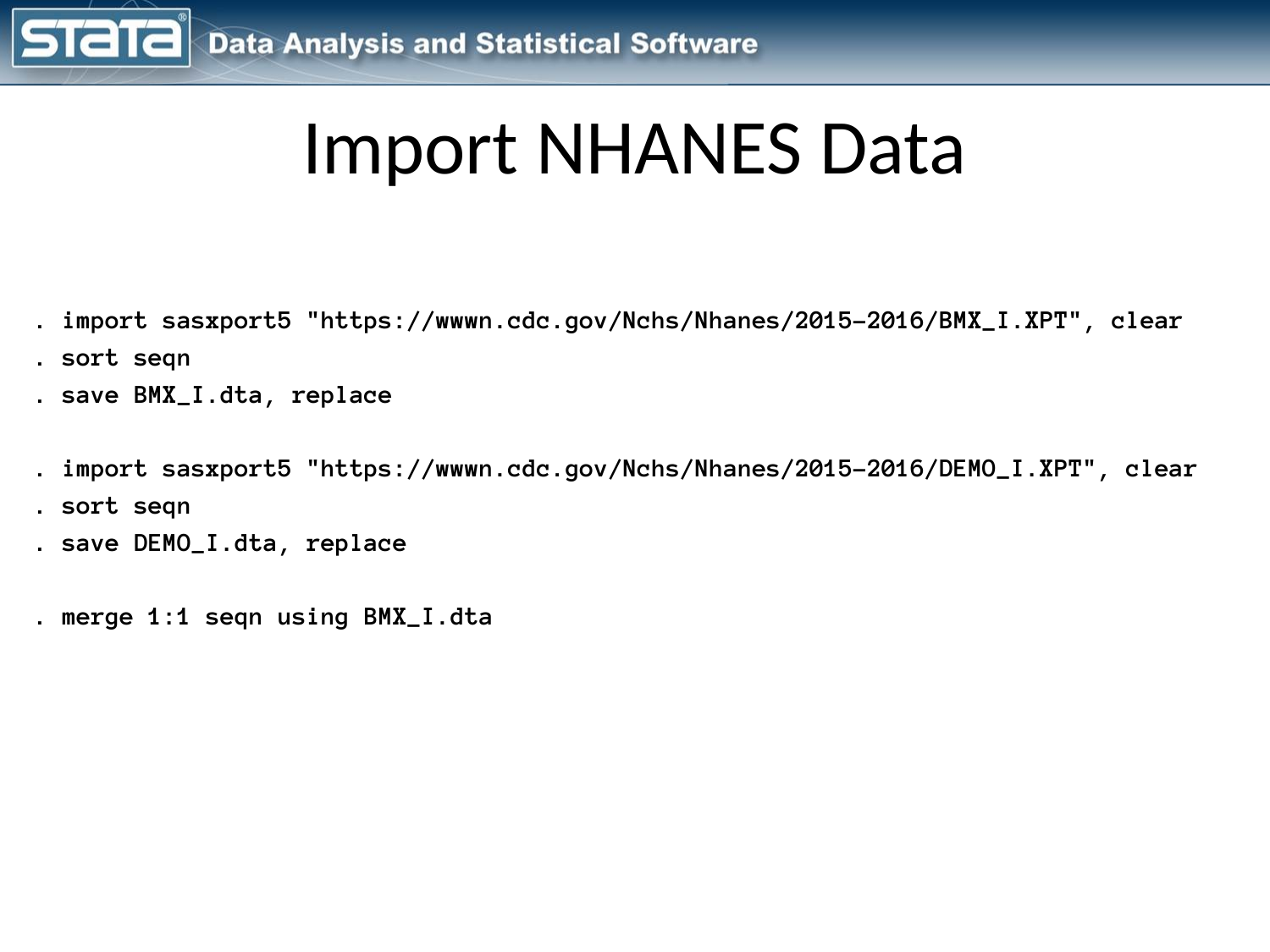

# Import NHANES Data
. import sasxport5 "https://wwwn.cdc.gov/Nchs/Nhanes/2015-2016/BMX_I.XPT", clear
. sort seqn
. save BMX_I.dta, replace

. import sasxport5 "https://wwwn.cdc.gov/Nchs/Nhanes/2015-2016/DEMO_I.XPT", clear
. sort seqn
. save DEMO_I.dta, replace

. merge 1:1 seqn using BMX_I.dta